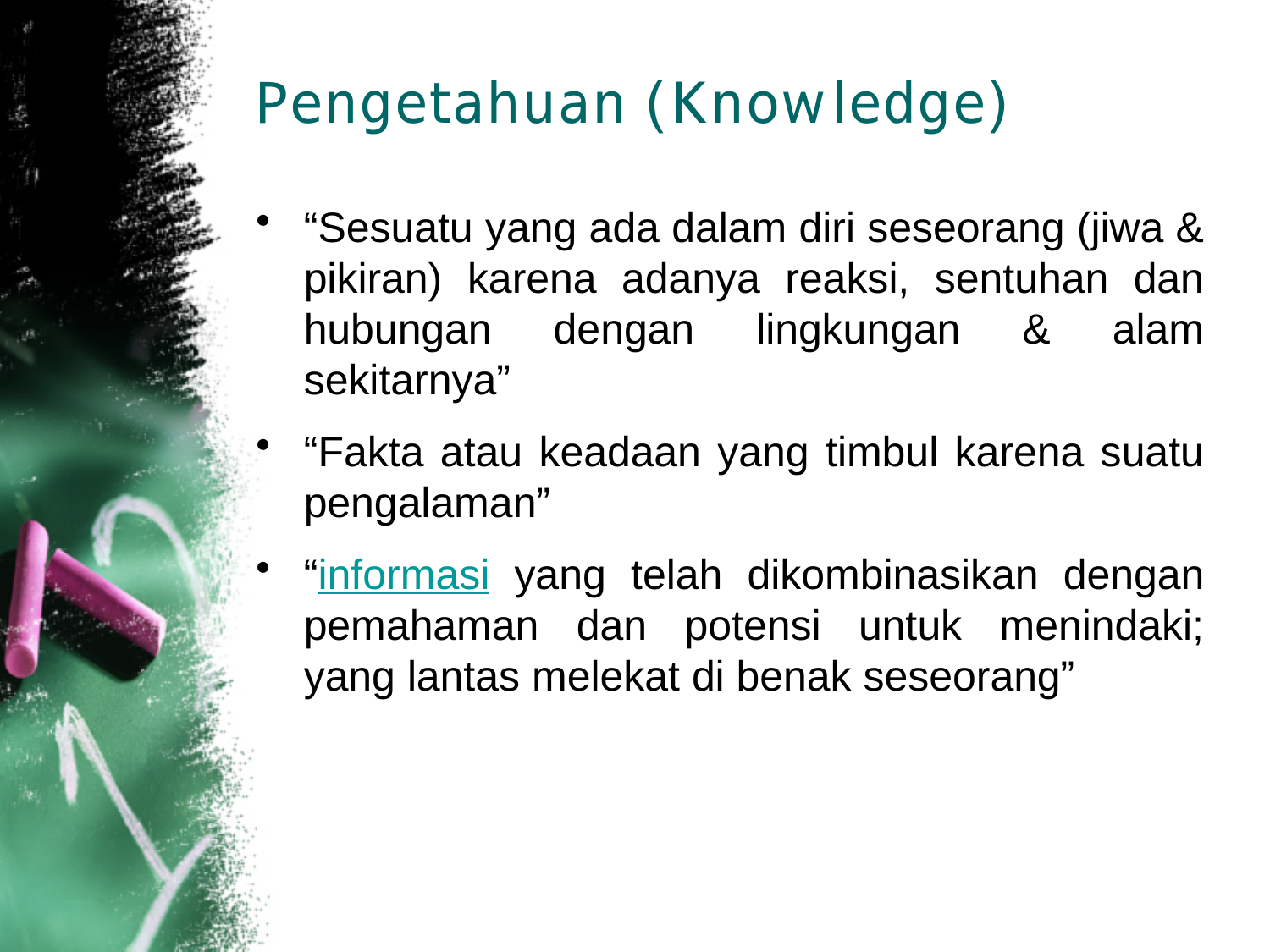

# Pengetahuan (Knowledge)
“Sesuatu yang ada dalam diri seseorang (jiwa & pikiran) karena adanya reaksi, sentuhan dan hubungan dengan lingkungan & alam sekitarnya”
“Fakta atau keadaan yang timbul karena suatu pengalaman”
“informasi yang telah dikombinasikan dengan pemahaman dan potensi untuk menindaki; yang lantas melekat di benak seseorang”